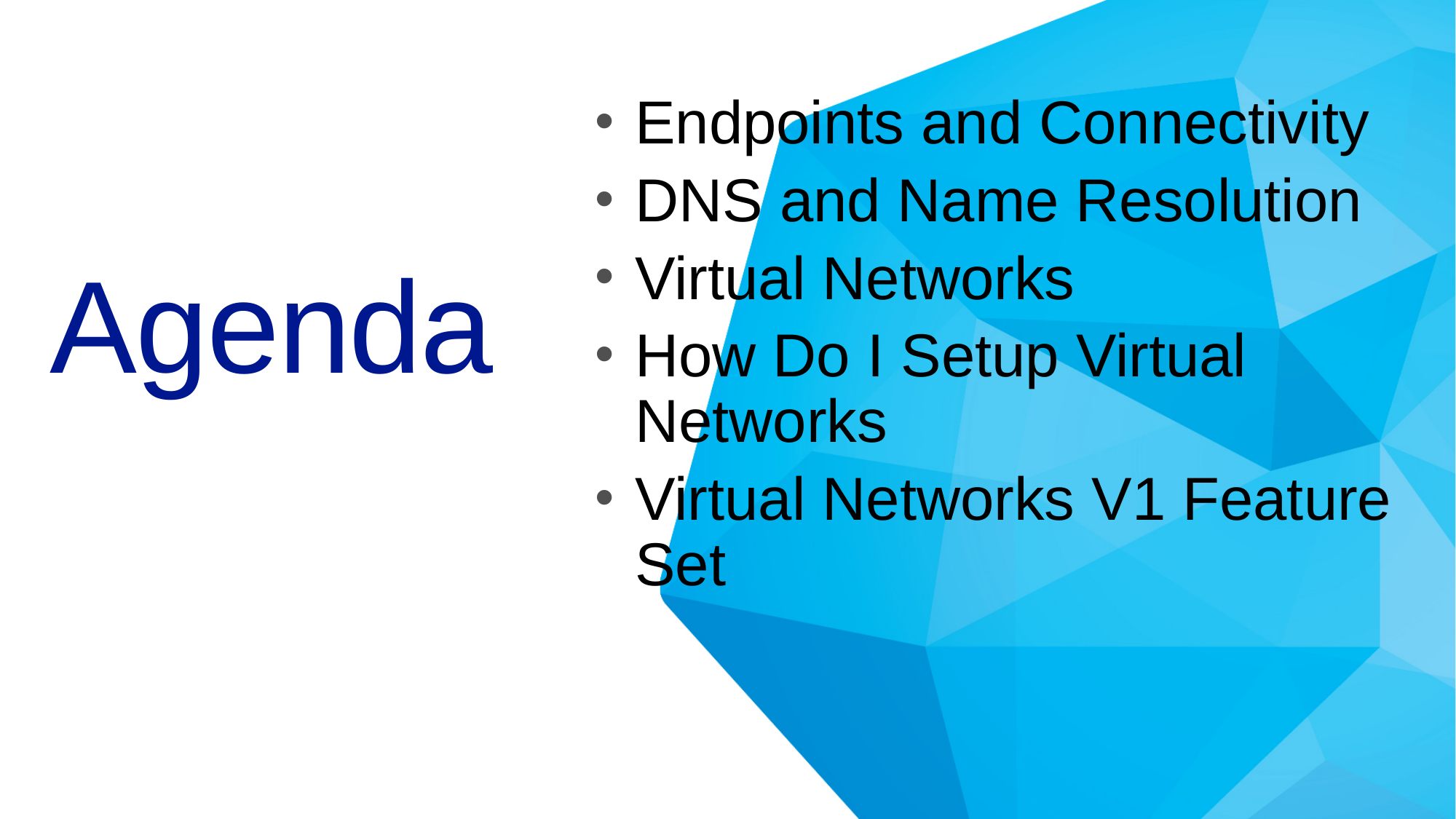

Endpoints and Connectivity
DNS and Name Resolution
Virtual Networks
How Do I Setup Virtual Networks
Virtual Networks V1 Feature Set
# Agenda